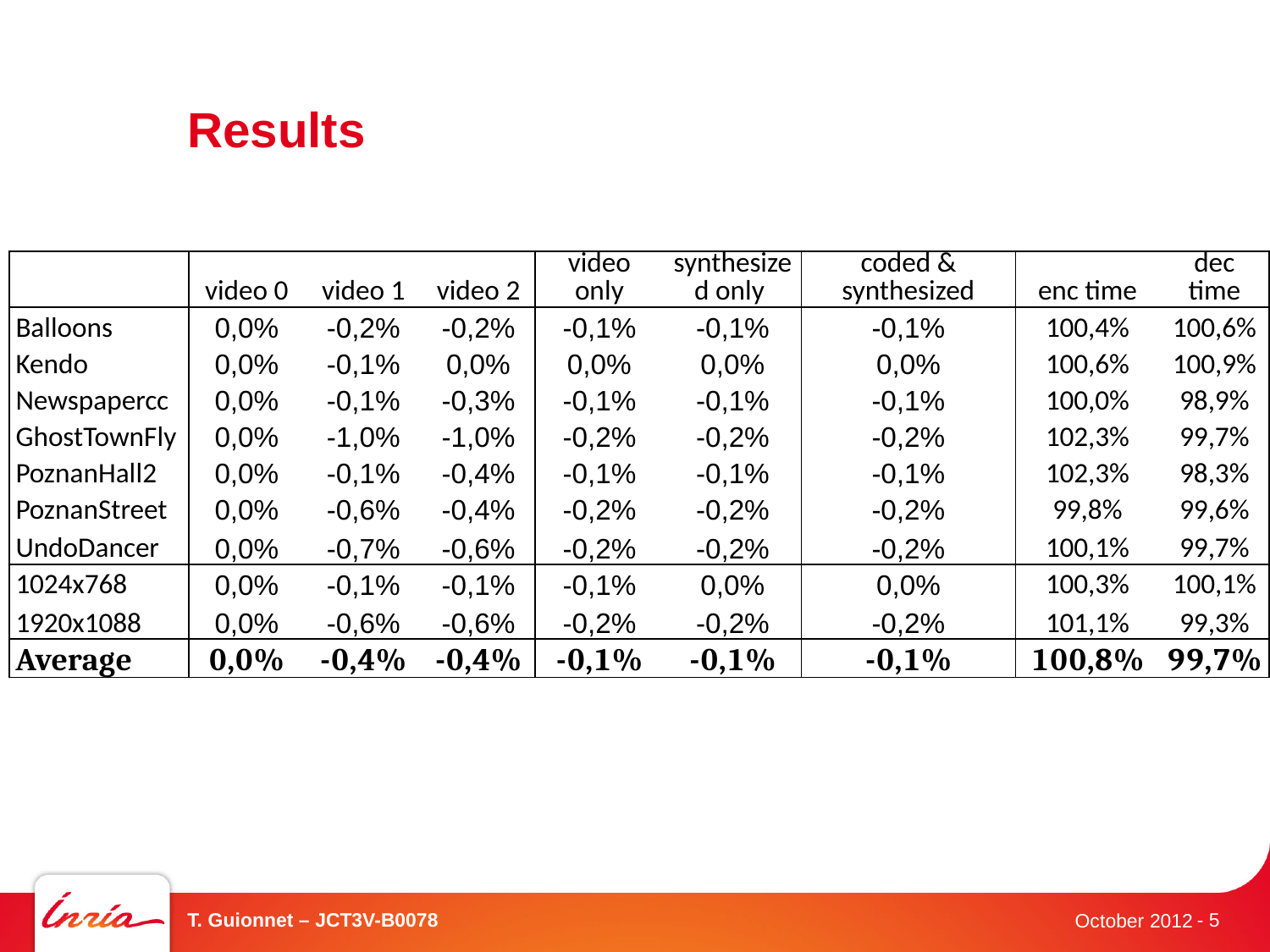

# Results
|  | video 0 | video 1 | video 2 | video only | synthesized only | coded & synthesized | enc time | dec time |
| --- | --- | --- | --- | --- | --- | --- | --- | --- |
| Balloons | 0,0% | -0,2% | -0,2% | -0,1% | -0,1% | -0,1% | 100,4% | 100,6% |
| Kendo | 0,0% | -0,1% | 0,0% | 0,0% | 0,0% | 0,0% | 100,6% | 100,9% |
| Newspapercc | 0,0% | -0,1% | -0,3% | -0,1% | -0,1% | -0,1% | 100,0% | 98,9% |
| GhostTownFly | 0,0% | -1,0% | -1,0% | -0,2% | -0,2% | -0,2% | 102,3% | 99,7% |
| PoznanHall2 | 0,0% | -0,1% | -0,4% | -0,1% | -0,1% | -0,1% | 102,3% | 98,3% |
| PoznanStreet | 0,0% | -0,6% | -0,4% | -0,2% | -0,2% | -0,2% | 99,8% | 99,6% |
| UndoDancer | 0,0% | -0,7% | -0,6% | -0,2% | -0,2% | -0,2% | 100,1% | 99,7% |
| 1024x768 | 0,0% | -0,1% | -0,1% | -0,1% | 0,0% | 0,0% | 100,3% | 100,1% |
| 1920x1088 | 0,0% | -0,6% | -0,6% | -0,2% | -0,2% | -0,2% | 101,1% | 99,3% |
| Average | 0,0% | -0,4% | -0,4% | -0,1% | -0,1% | -0,1% | 100,8% | 99,7% |
T. Guionnet – JCT3V-B0078
- 5
October 2012